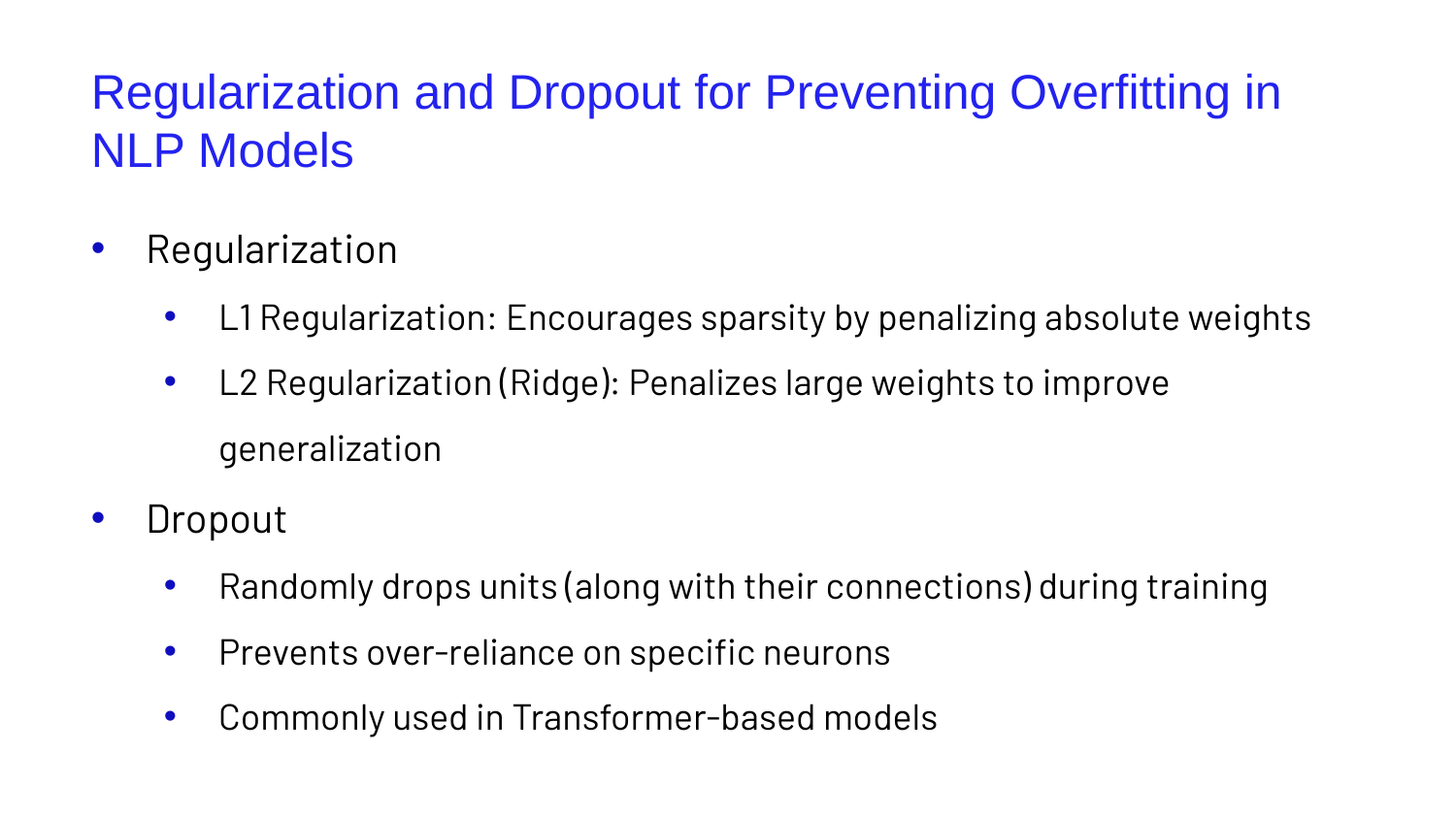

Regularization and Dropout for Preventing Overfitting in NLP Models
Regularization
L1 Regularization: Encourages sparsity by penalizing absolute weights
L2 Regularization (Ridge): Penalizes large weights to improve generalization
Dropout
Randomly drops units (along with their connections) during training
Prevents over-reliance on specific neurons
Commonly used in Transformer-based models